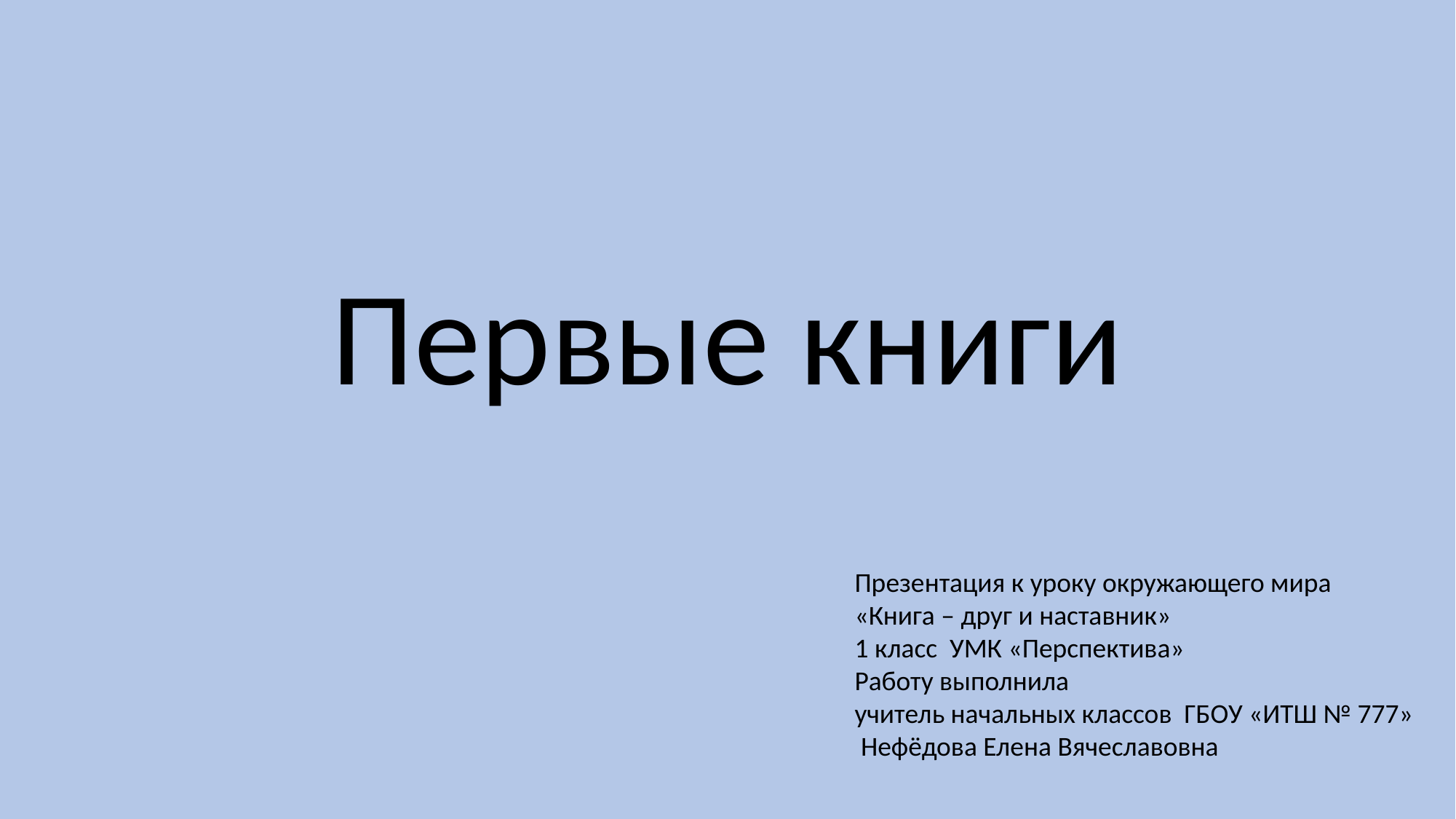

# Первые книги
Презентация к уроку окружающего мира  «Книга – друг и наставник»
1 класс  УМК «Перспектива»
Работу выполнила
учитель начальных классов  ГБОУ «ИТШ № 777»
 Нефёдова Елена Вячеславовна